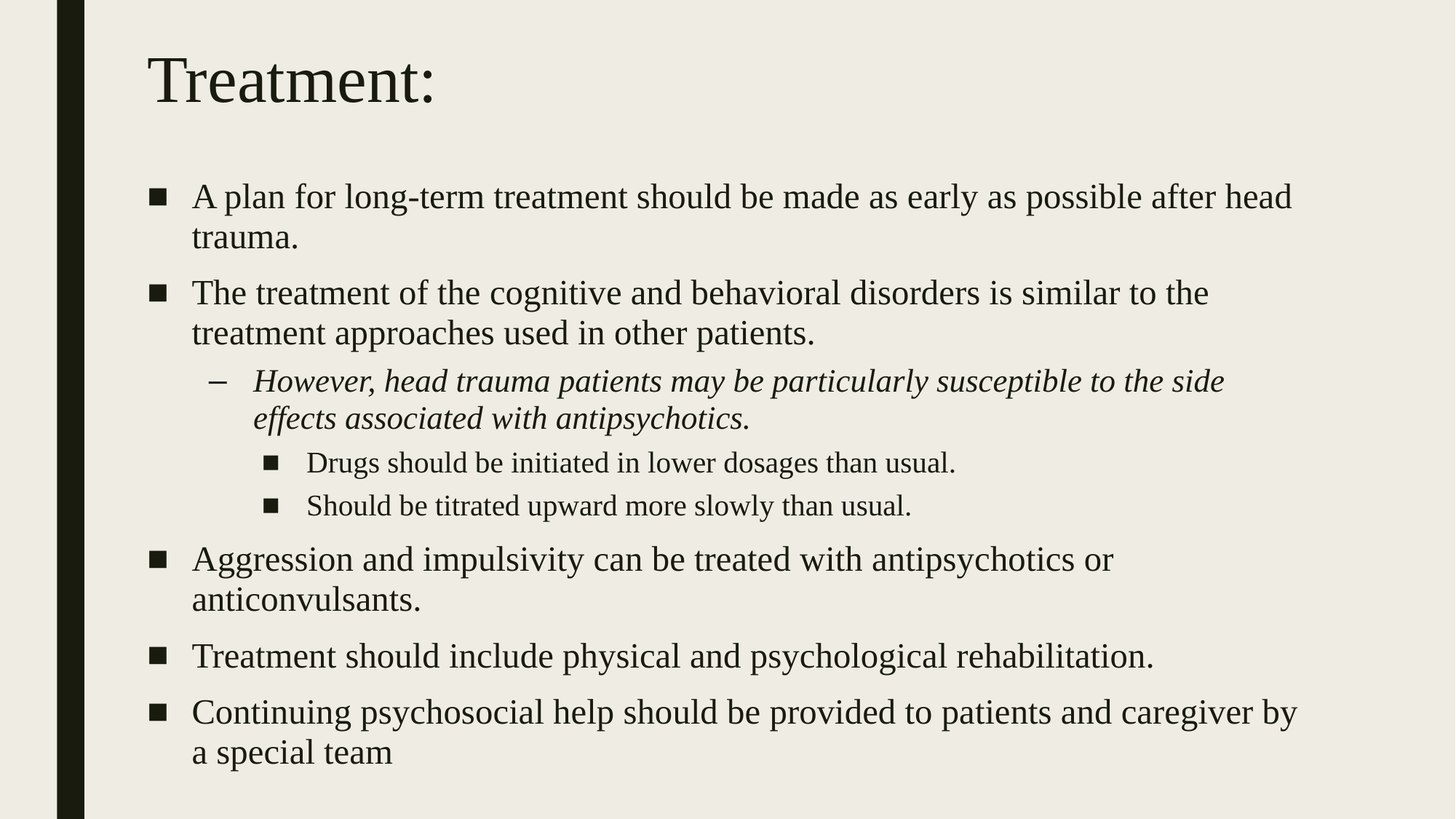

# Treatment:

A plan for long-term treatment should be made as early as possible after head trauma.
The treatment of the cognitive and behavioral disorders is similar to the treatment approaches used in other patients.
However, head trauma patients may be particularly susceptible to the side effects associated with antipsychotics.
Drugs should be initiated in lower dosages than usual.
Should be titrated upward more slowly than usual.
Aggression and impulsivity can be treated with antipsychotics or anticonvulsants.
Treatment should include physical and psychological rehabilitation.
Continuing psychosocial help should be provided to patients and caregiver by a special team